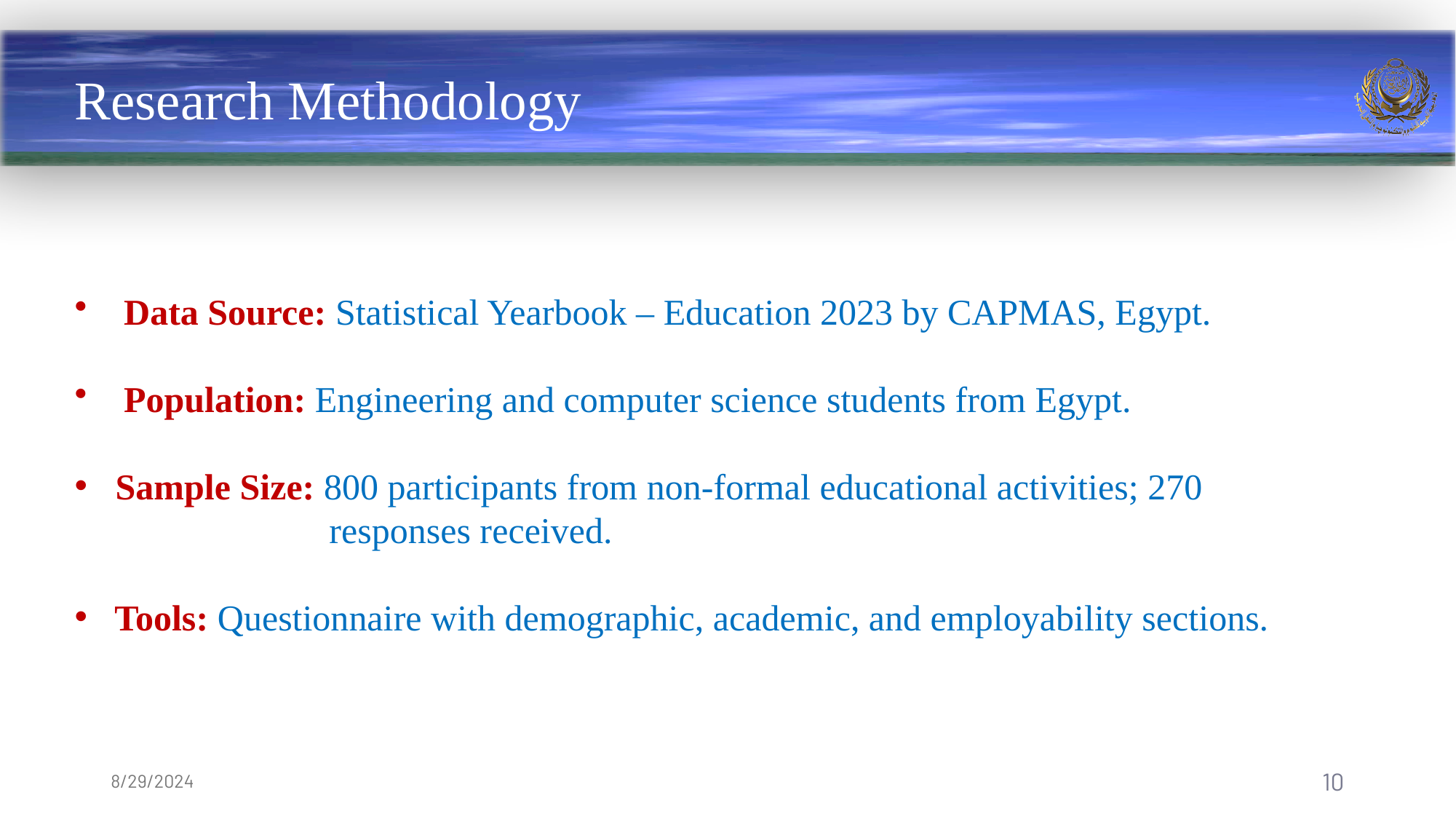

# Research Methodology
    Data Source: Statistical Yearbook – Education 2023 by CAPMAS, Egypt.

    Population: Engineering and computer science students from Egypt.

Sample Size: 800 participants from non-formal educational activities; 270
                            responses received.

   Tools: Questionnaire with demographic, academic, and employability sections.
8/29/2024

10